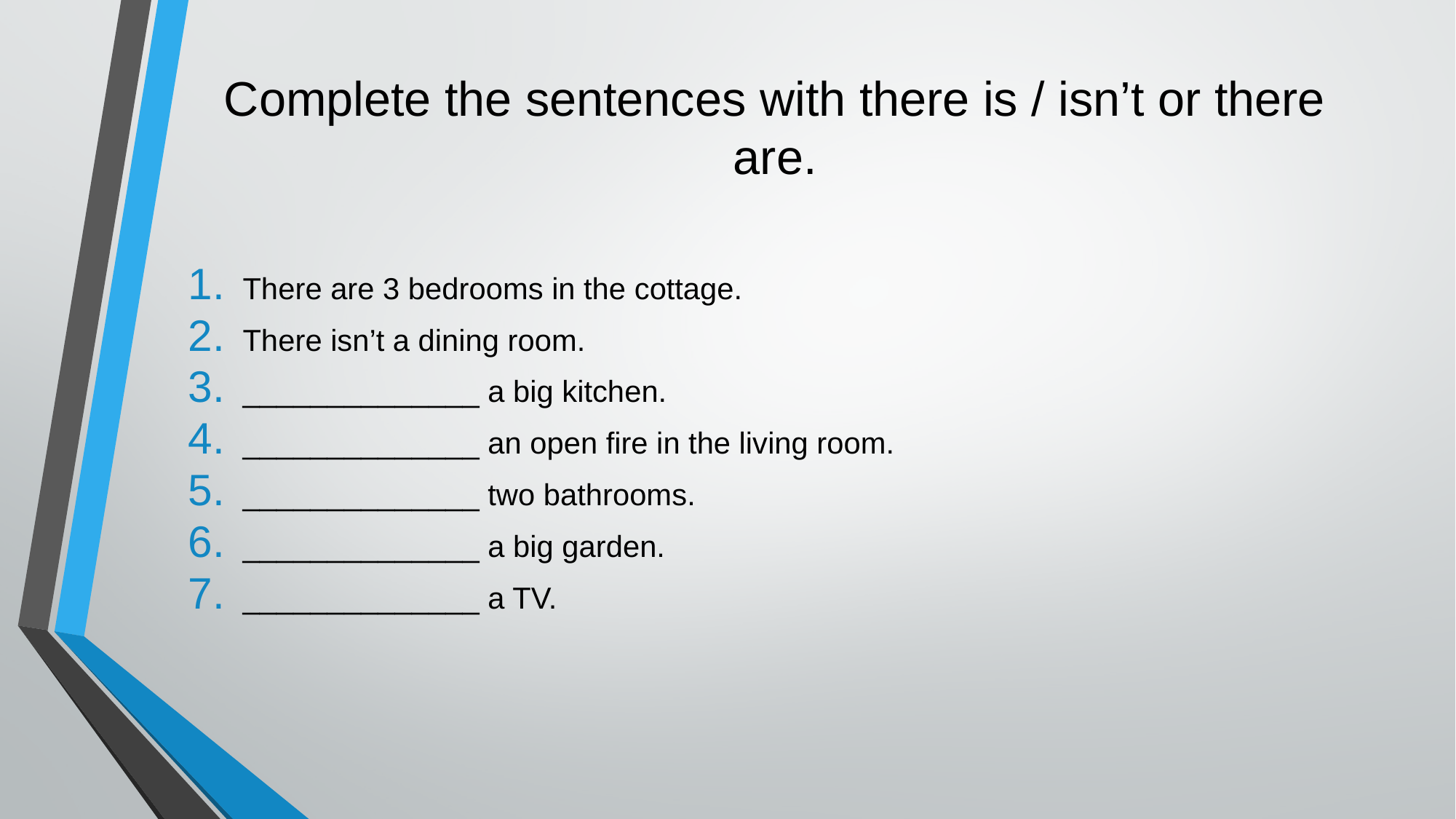

# Complete the sentences with there is / isn’t or there are.
There are 3 bedrooms in the cottage.
There isn’t a dining room.
______________ a big kitchen.
______________ an open fire in the living room.
______________ two bathrooms.
______________ a big garden.
______________ a TV.